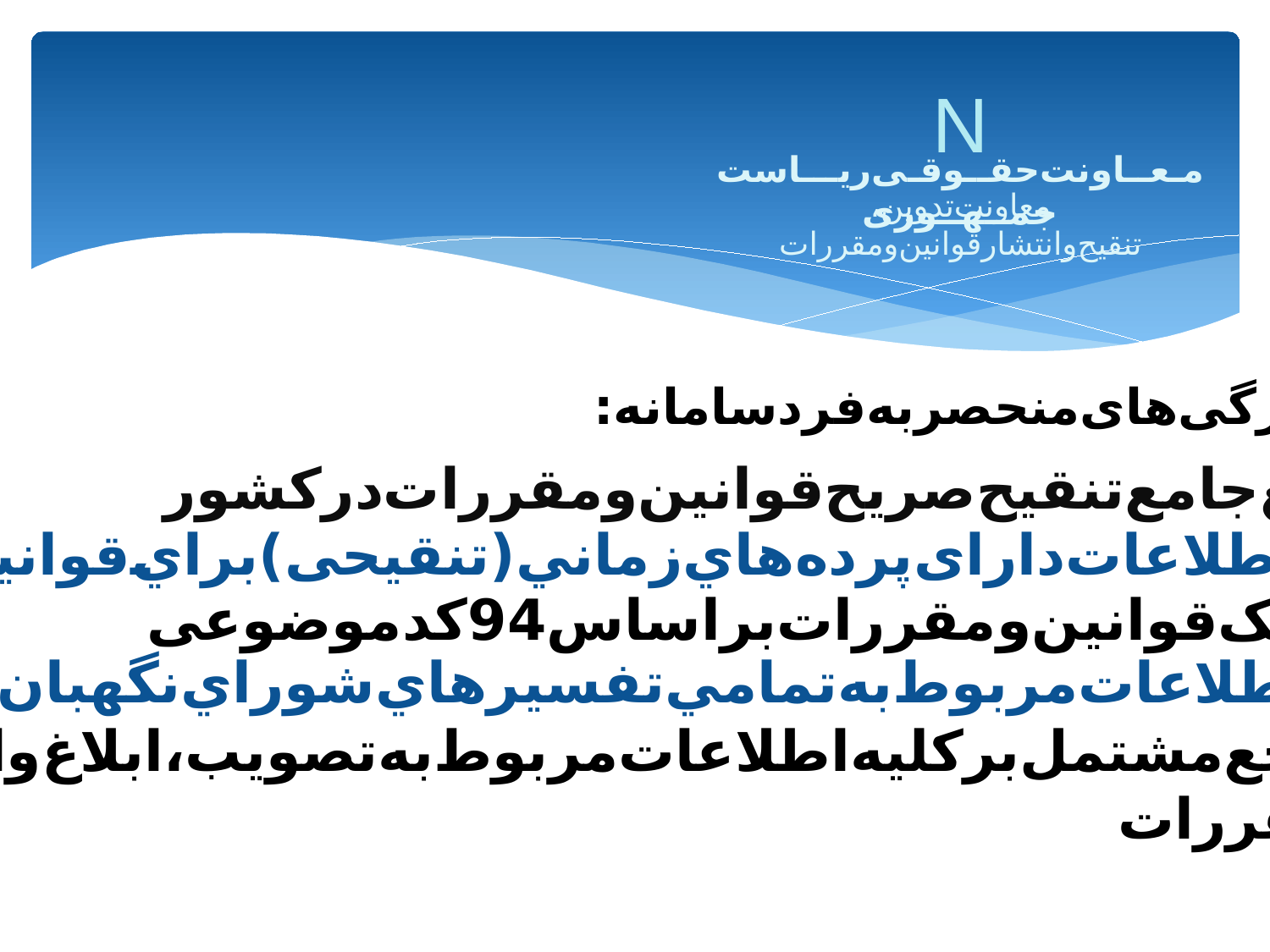

N
مـعــاونت‌حقــوقـی‌ریـــاست‌جمــهــوری
معاونت‌تدوین، تنقیح‌و‌انتشار‌قوانین‌و‌مقررات
ویژگی‌های‌منحصر‌به‌فرد‌سامانه:
1- ‌منبع‌جامع‌تنقيح‌صريح‌قوانين‌و‌مقررات‌در‌كشور
2- تنهامرجع‌اطلاعات‌دارای‌پرده‌هاي‌زماني‌(تنقیحی)‌براي‌قوانين‌ومقررات
3- تفکیک‌‌‌قوانین‌و‌مقررات‌بر‌اساس94کدموضوعی‌‌
4- دربردارنده‌اطلاعات‌مربوط‌به‌تمامي‌تفسيرهاي‌شوراي‌نگهبان‌از‌قانون‌اساسي
5- تنها‌مرجع‌مشتمل‌بر‌كليه‌اطلاعات‌مربوط‌به‌تصويب،‌ابلاغ‌و‌انتشار
‌قوانين‌ومقررات